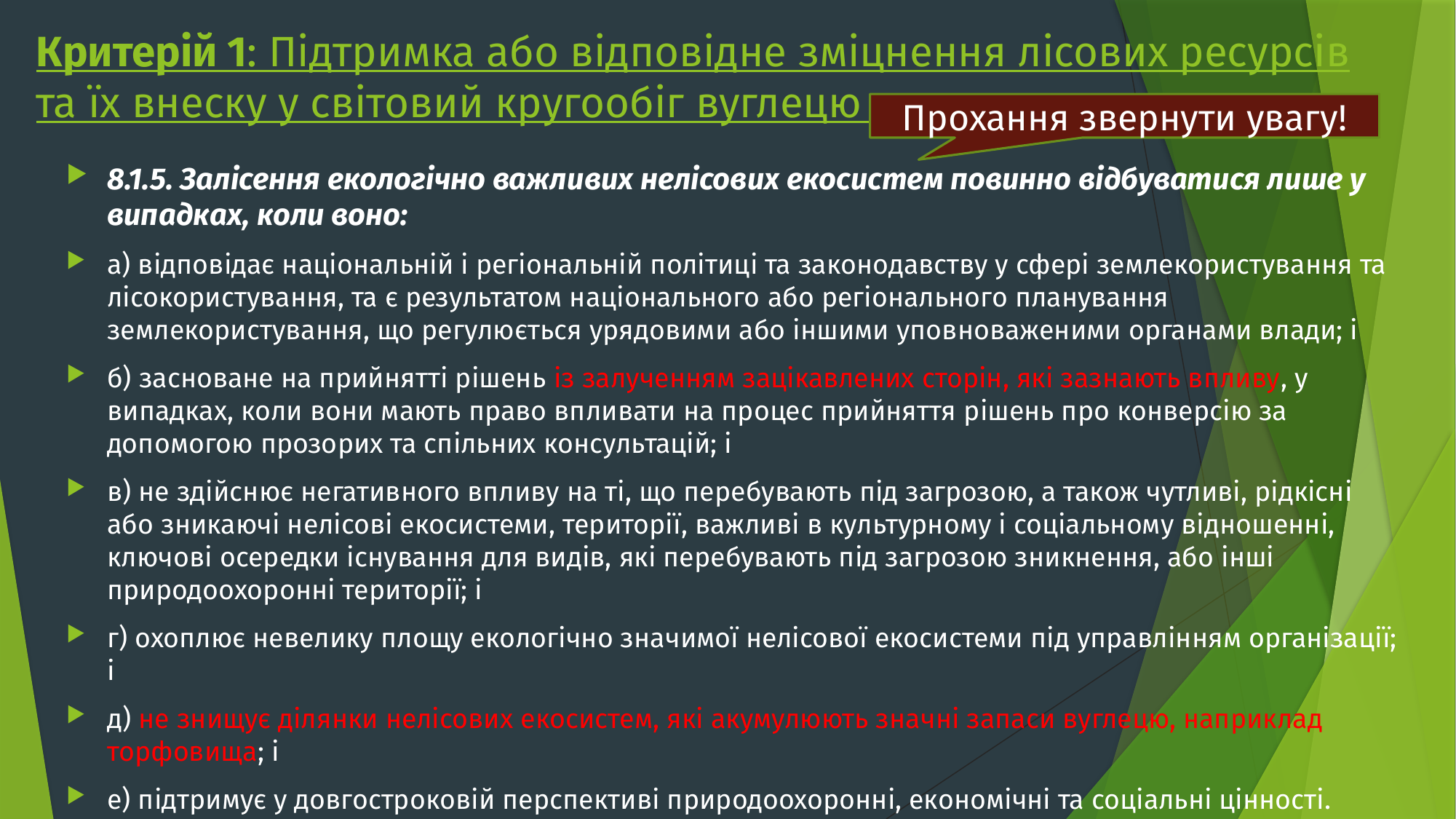

# Критерій 1: Підтримка або відповідне зміцнення лісових ресурсів та їх внеску у світовий кругообіг вуглецю –
Прохання звернути увагу!
8.1.5. Залісення екологічно важливих нелісових екосистем повинно відбуватися лише у випадках, коли воно:
a) відповідає національній і регіональній політиці та законодавству у сфері землекористування та лісокористування, та є результатом національного або регіонального планування землекористування, що регулюється урядовими або іншими уповноваженими органами влади; і
б) засноване на прийнятті рішень із залученням зацікавлених сторін, які зазнають впливу, у випадках, коли вони мають право впливати на процес прийняття рішень про конверсію за допомогою прозорих та спільних консультацій; і
в) не здійснює негативного впливу на ті, що перебувають під загрозою, а також чутливі, рідкісні або зникаючі нелісові екосистеми, території, важливі в культурному і соціальному відношенні, ключові осередки існування для видів, які перебувають під загрозою зникнення, або інші природоохоронні території; і
г) охоплює невелику площу екологічно значимої нелісової екосистеми під управлінням організації; і
д) не знищує ділянки нелісових екосистем, які акумулюють значні запаси вуглецю, наприклад торфовища; і
е) підтримує у довгостроковій перспективі природоохоронні, економічні та соціальні цінності.